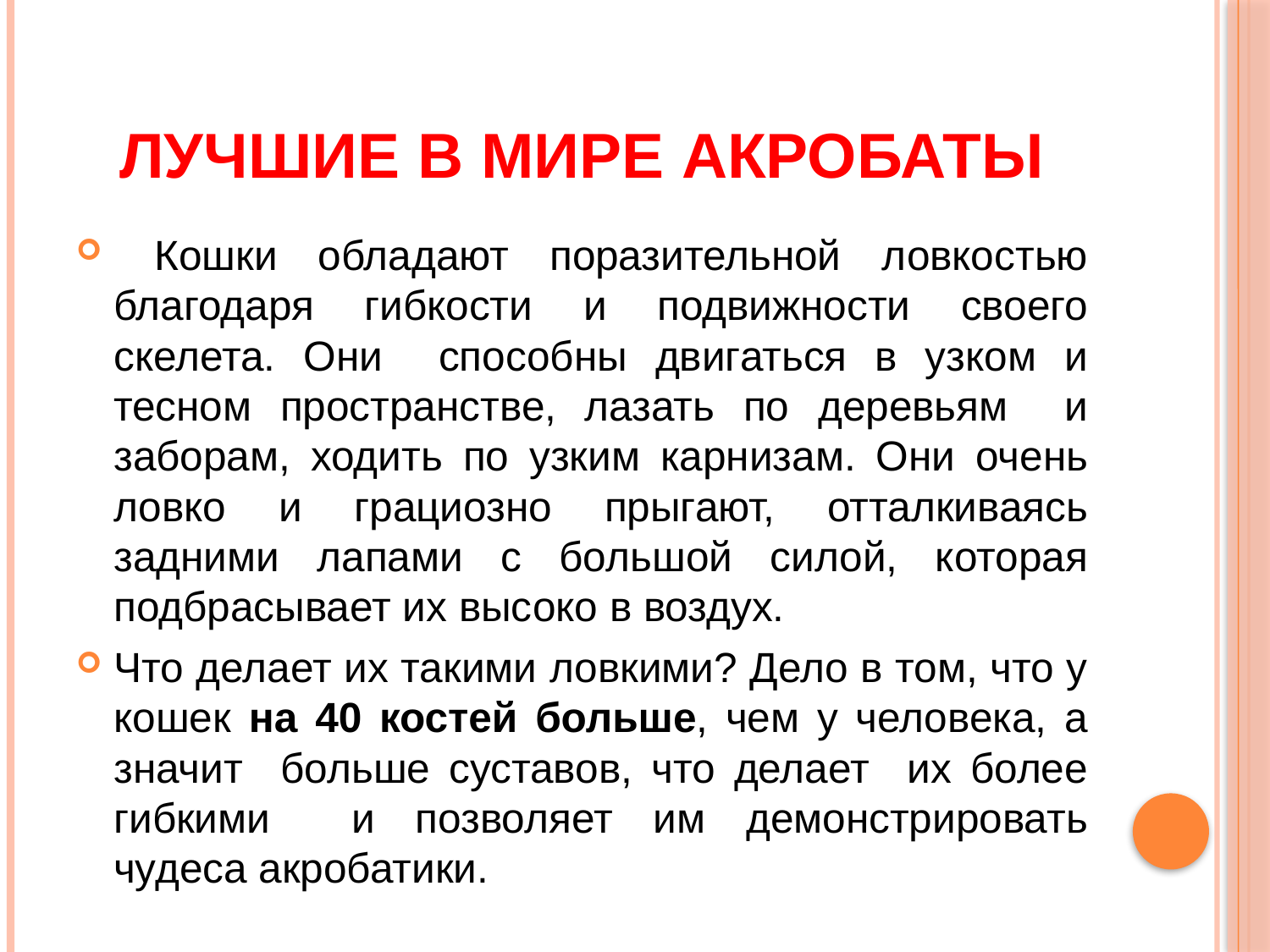

# Лучшие в мире акробаты
 Кошки обладают поразительной ловкостью благодаря гибкости и подвижности своего скелета. Они  способны двигаться в узком и тесном пространстве, лазать по деревьям  и заборам, ходить по узким карнизам. Они очень ловко и грациозно прыгают, отталкиваясь задними лапами с большой силой, которая подбрасывает их высоко в воздух.
Что делает их такими ловкими? Дело в том, что у кошек на 40 костей больше, чем у человека, а значит  больше суставов, что делает  их более гибкими  и позволяет им демонстрировать чудеса акробатики.